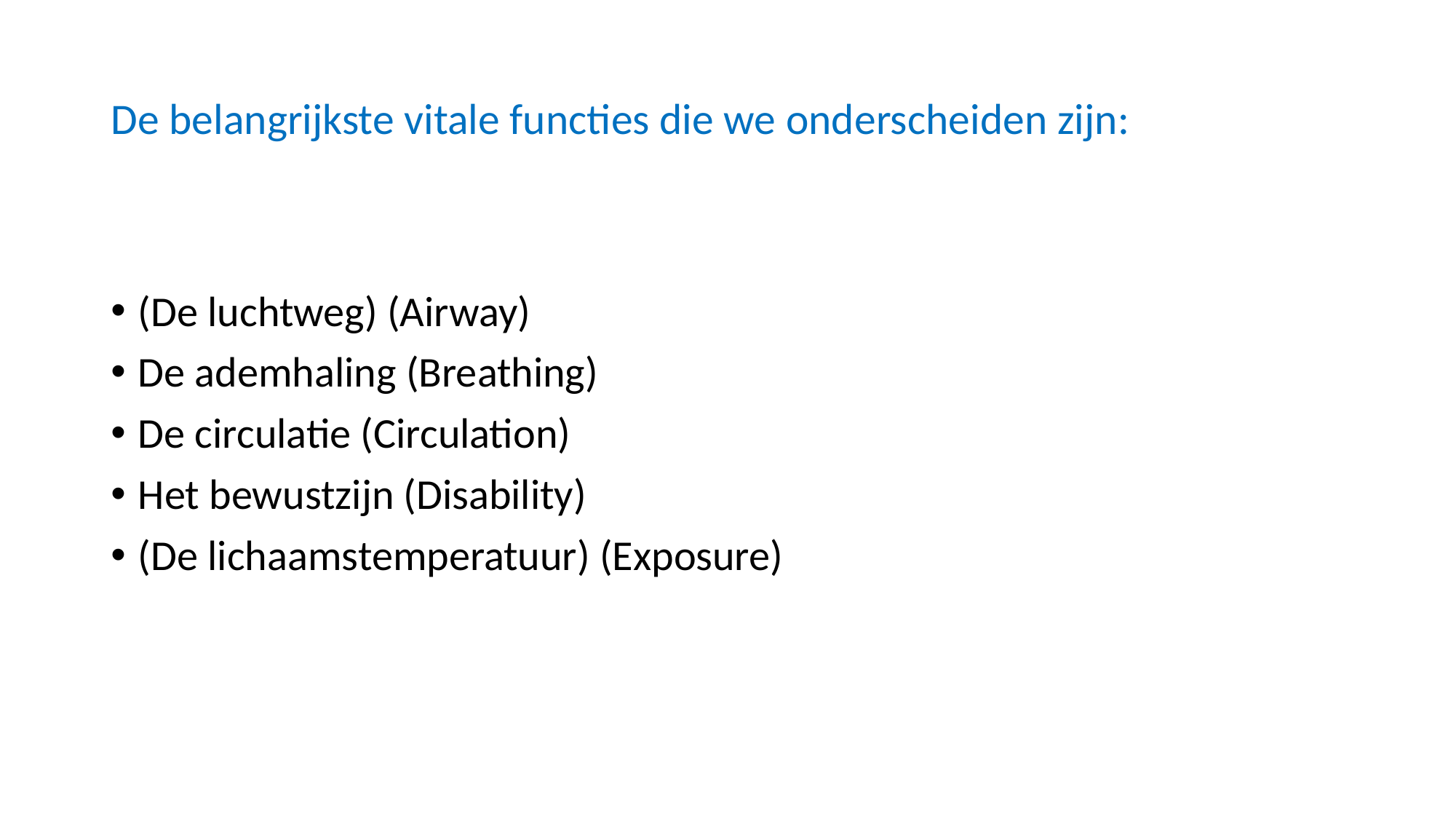

# De belangrijkste vitale functies die we onderscheiden zijn:

(De luchtweg) (Airway)
De ademhaling (Breathing)
De circulatie (Circulation)
Het bewustzijn (Disability)
(De lichaamstemperatuur) (Exposure)